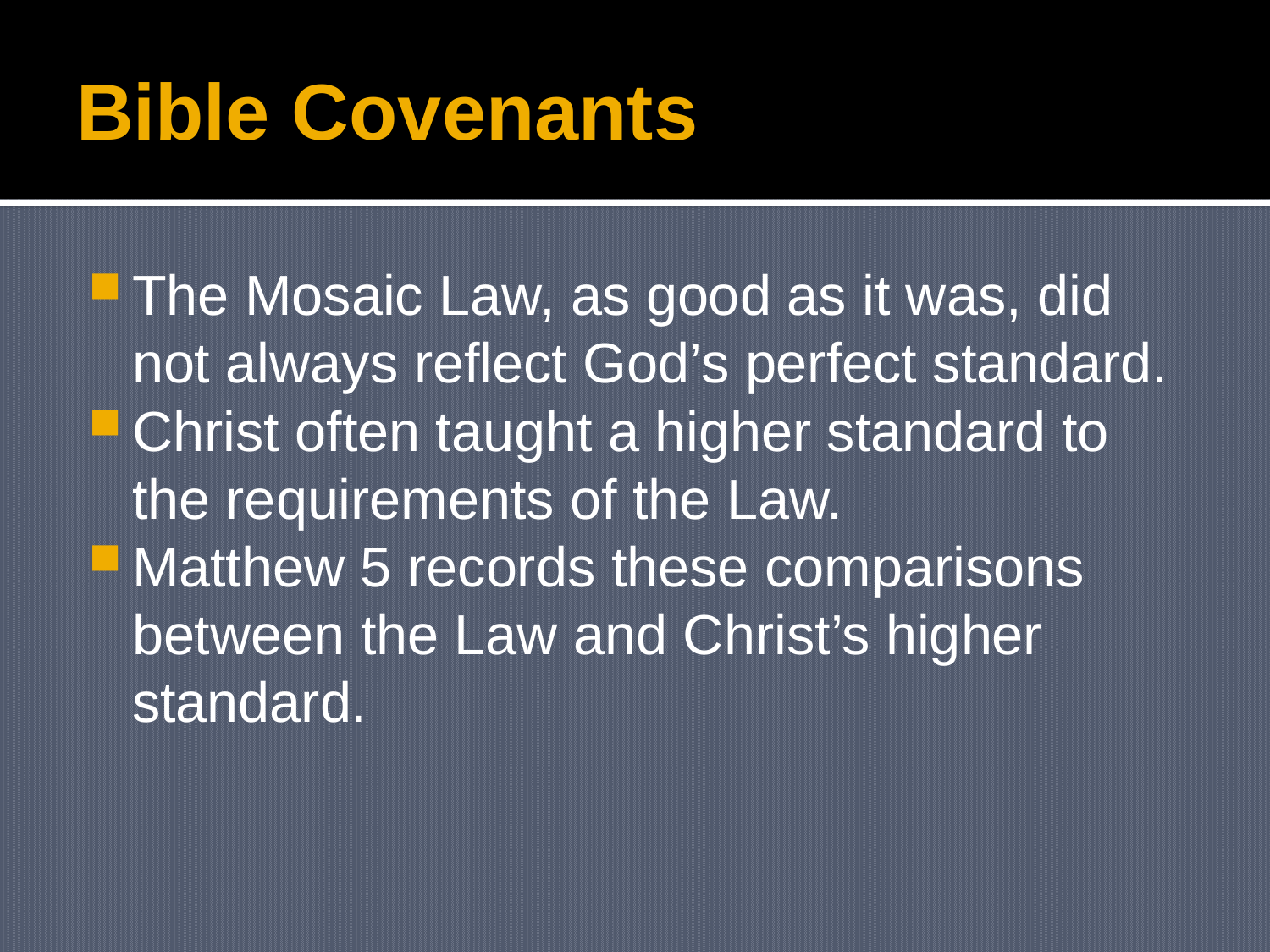

# Bible Covenants
The Mosaic Law, as good as it was, did not always reflect God’s perfect standard.
Christ often taught a higher standard to the requirements of the Law.
Matthew 5 records these comparisons between the Law and Christ’s higher standard.